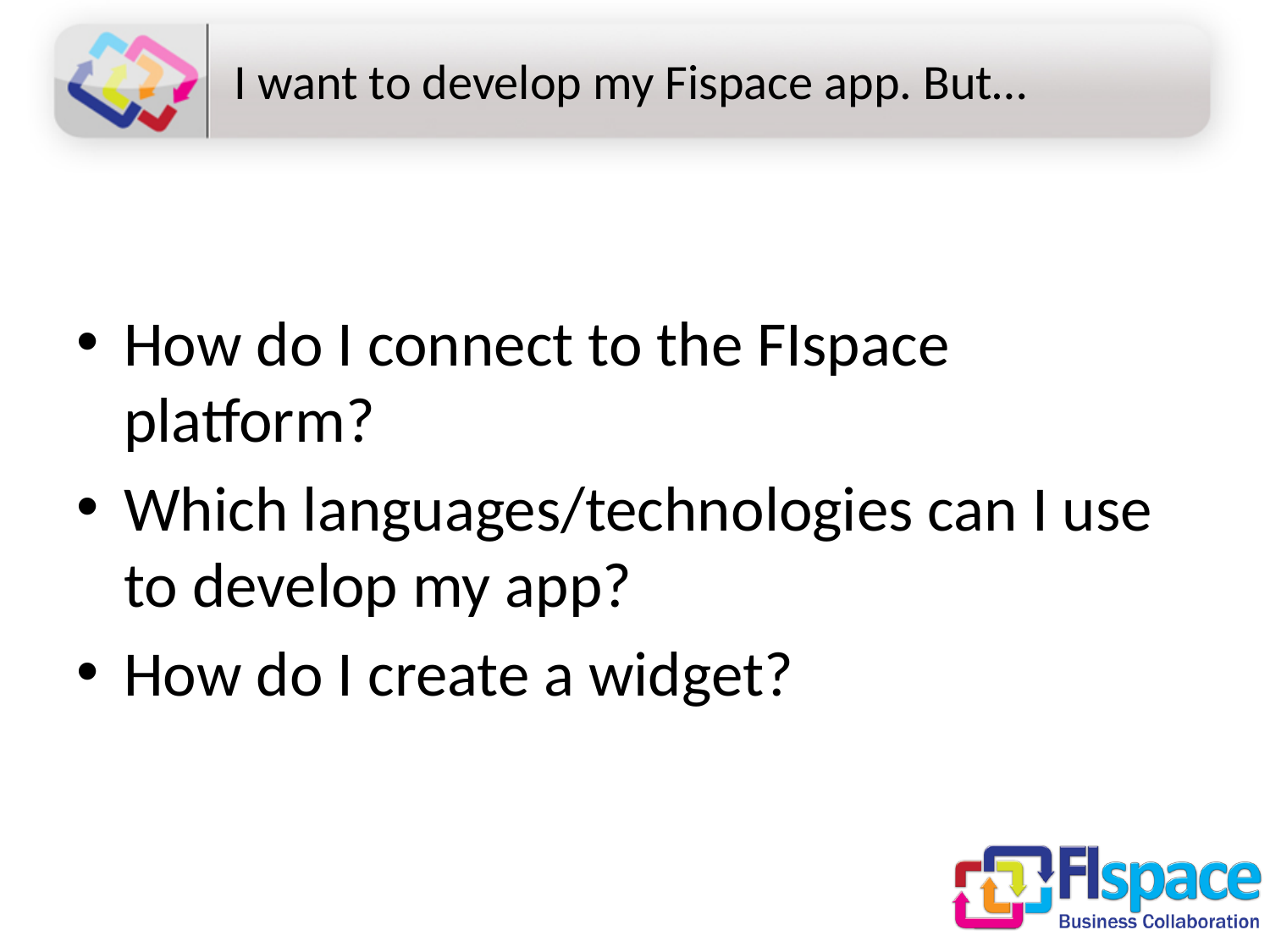

# I want to develop my Fispace app. But…
How do I connect to the FIspace platform?
Which languages/technologies can I use to develop my app?
How do I create a widget?